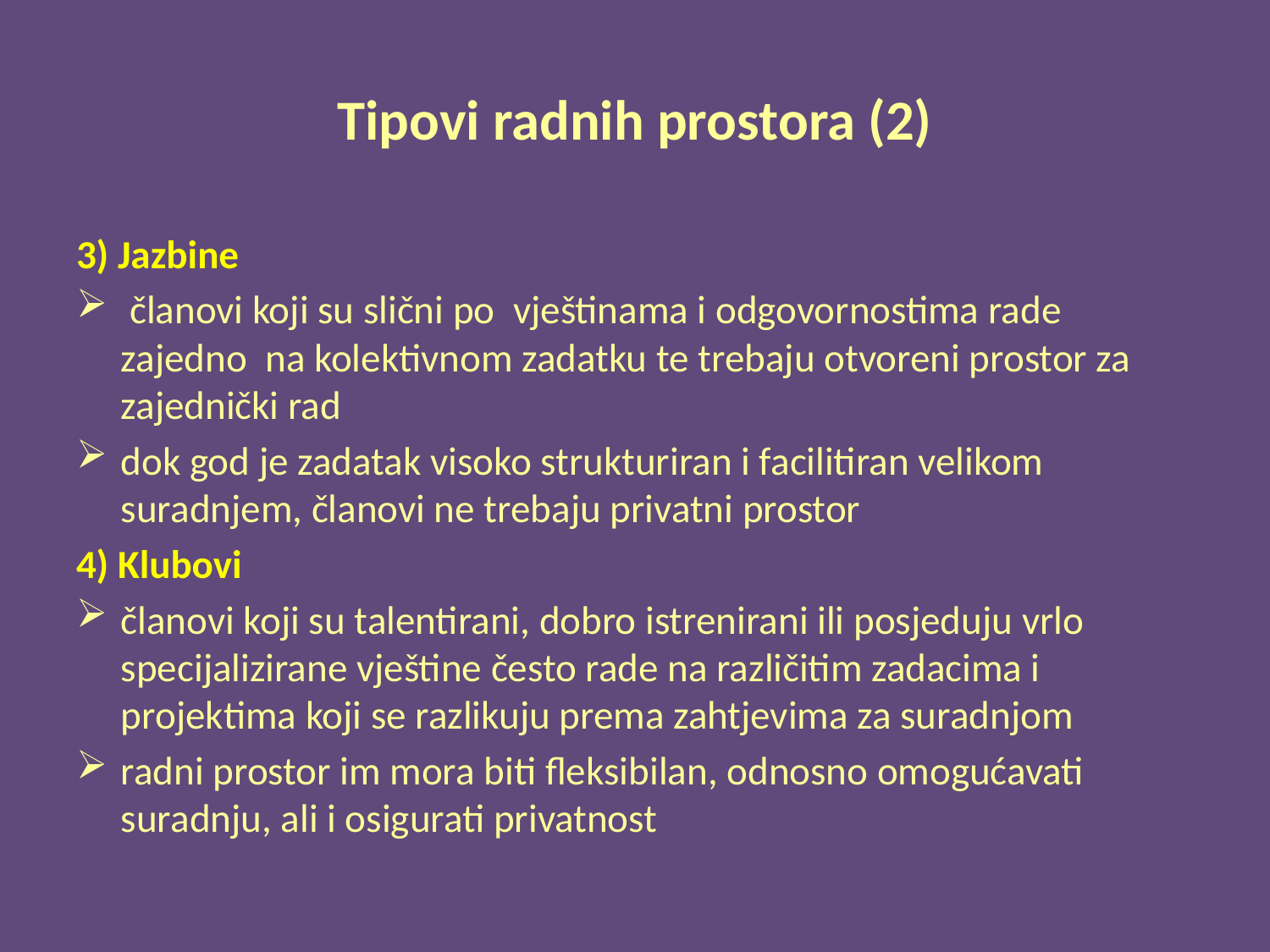

# Tipovi radnih prostora (2)
3) Jazbine
 članovi koji su slični po  vještinama i odgovornostima rade zajedno  na kolektivnom zadatku te trebaju otvoreni prostor za zajednički rad
dok god je zadatak visoko strukturiran i facilitiran velikom suradnjem, članovi ne trebaju privatni prostor
4) Klubovi
članovi koji su talentirani, dobro istrenirani ili posjeduju vrlo specijalizirane vještine često rade na različitim zadacima i projektima koji se razlikuju prema zahtjevima za suradnjom
radni prostor im mora biti fleksibilan, odnosno omogućavati suradnju, ali i osigurati privatnost